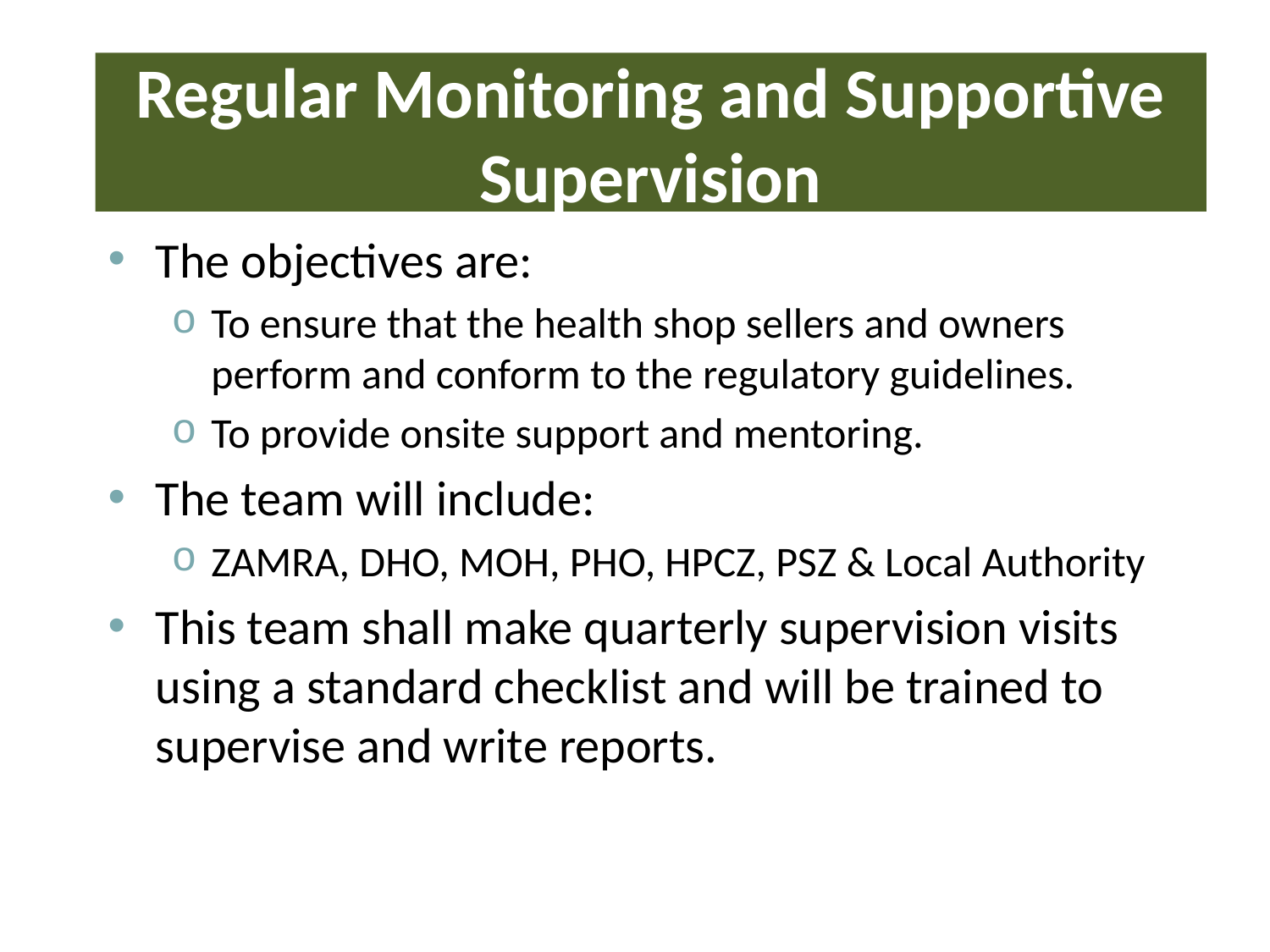

# Regular Monitoring and Supportive Supervision
The objectives are:
To ensure that the health shop sellers and owners perform and conform to the regulatory guidelines.
To provide onsite support and mentoring.
The team will include:
ZAMRA, DHO, MOH, PHO, HPCZ, PSZ & Local Authority
This team shall make quarterly supervision visits using a standard checklist and will be trained to supervise and write reports.